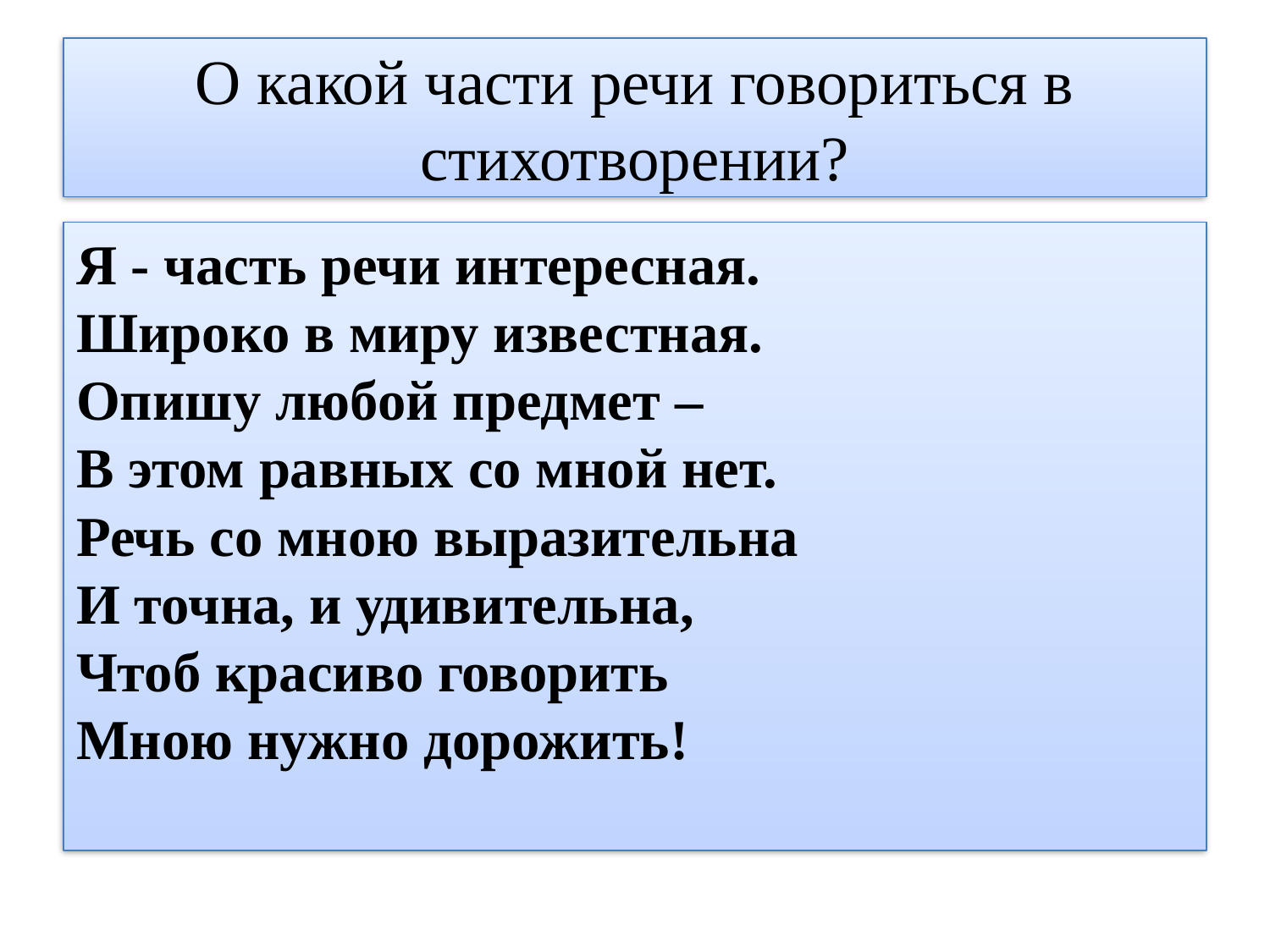

# О какой части речи говориться в стихотворении?
Я - часть речи интересная.
Широко в миру известная.
Опишу любой предмет –
В этом равных со мной нет.
Речь со мною выразительна
И точна, и удивительна,
Чтоб красиво говорить
Мною нужно дорожить!